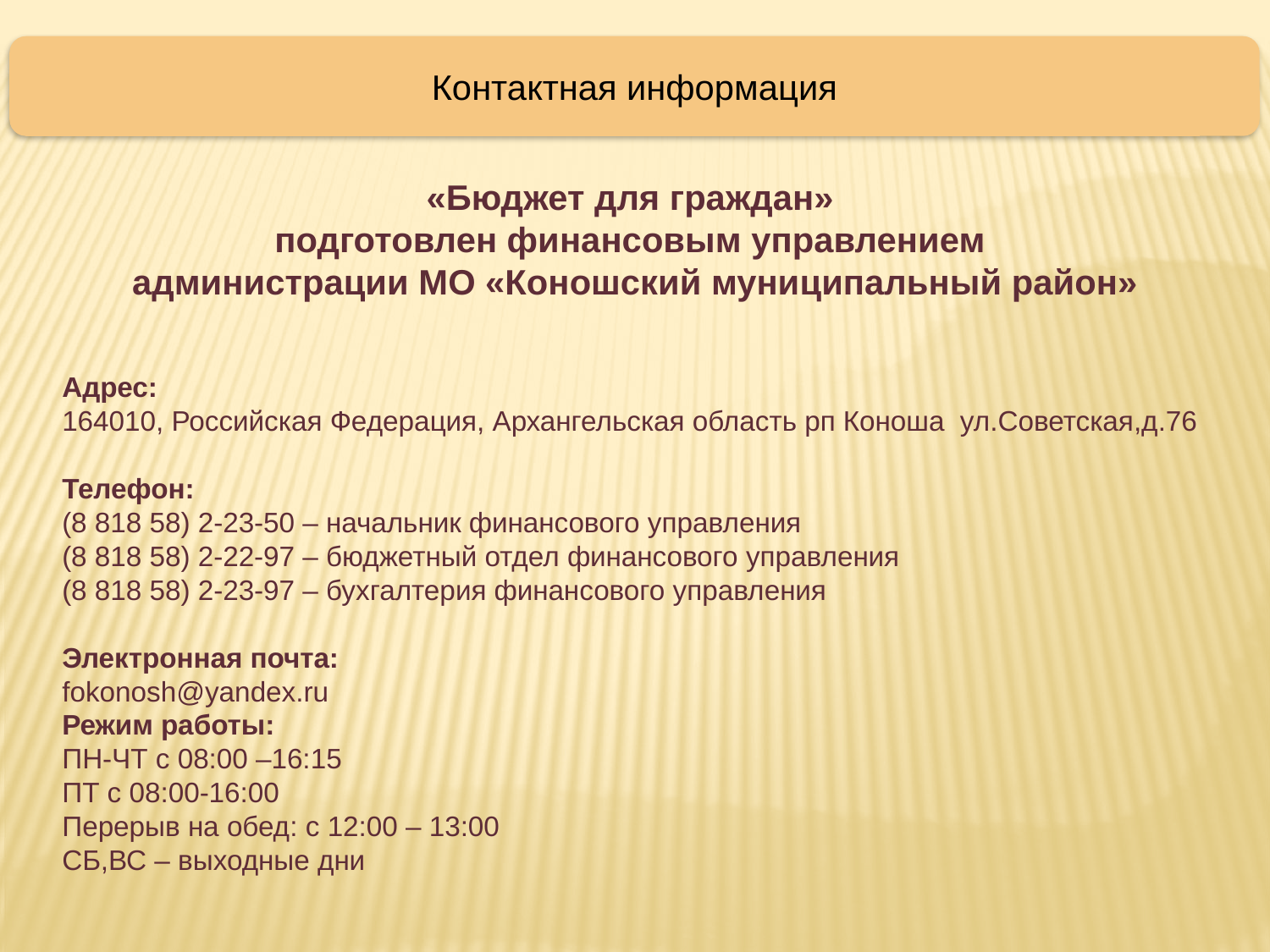

Контактная информация
«Бюджет для граждан»
подготовлен финансовым управлением
администрации МО «Коношский муниципальный район»

Адрес:
164010, Российская Федерация, Архангельская область рп Коноша  ул.Советская,д.76

Телефон:
(8 818 58) 2-23-50 – начальник финансового управления
(8 818 58) 2-22-97 – бюджетный отдел финансового управления
(8 818 58) 2-23-97 – бухгалтерия финансового управления

Электронная почта:
fokonosh@yandex.ru
Режим работы:
ПН-ЧТ с 08:00 –16:15
ПТ с 08:00-16:00
Перерыв на обед: с 12:00 – 13:00
СБ,ВС – выходные дни